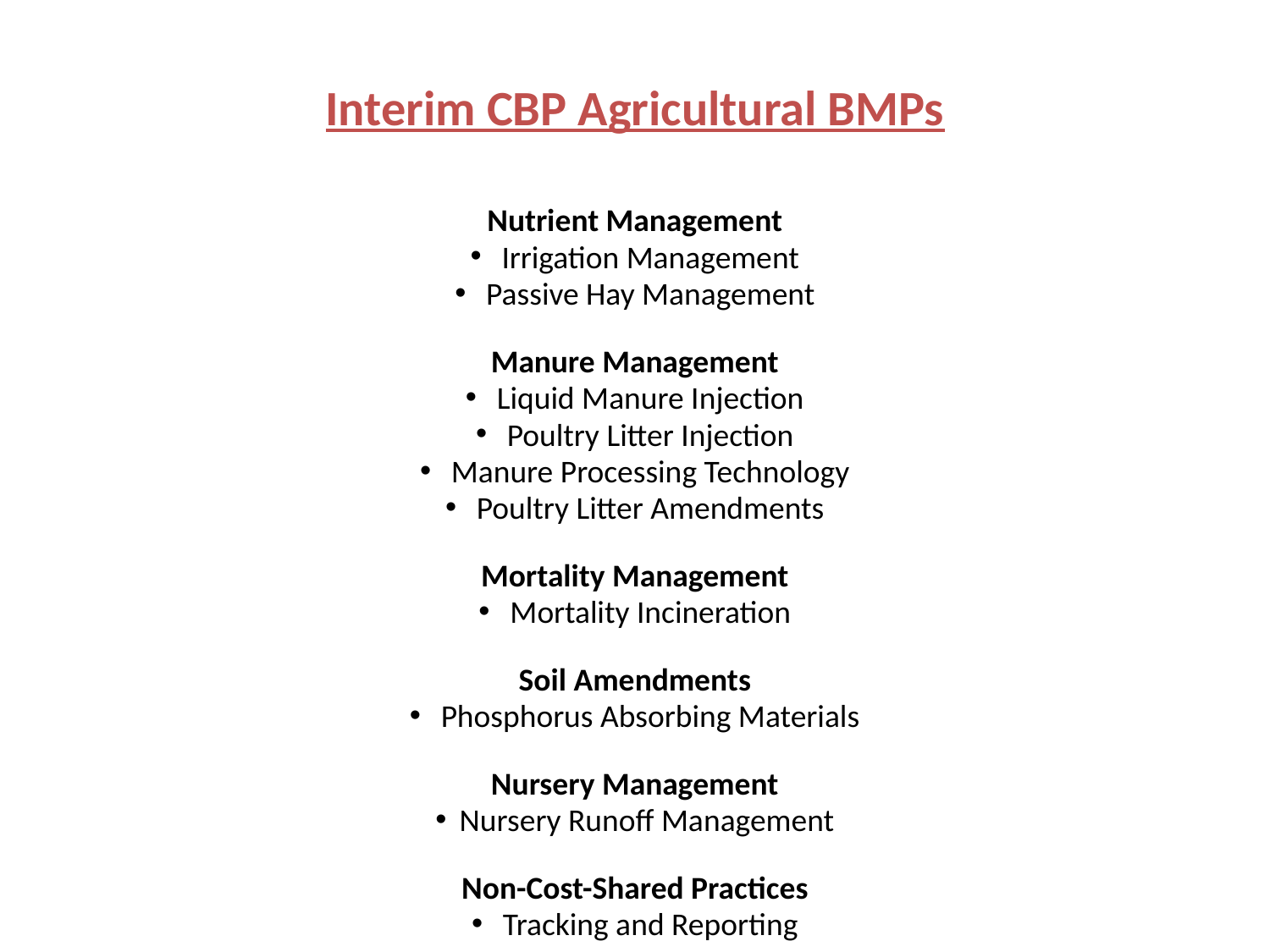

Interim CBP Agricultural BMPs
Nutrient Management
 Irrigation Management
 Passive Hay Management
Manure Management
 Liquid Manure Injection
 Poultry Litter Injection
 Manure Processing Technology
 Poultry Litter Amendments
Mortality Management
 Mortality Incineration
Soil Amendments
 Phosphorus Absorbing Materials
Nursery Management
Nursery Runoff Management
Non-Cost-Shared Practices
 Tracking and Reporting